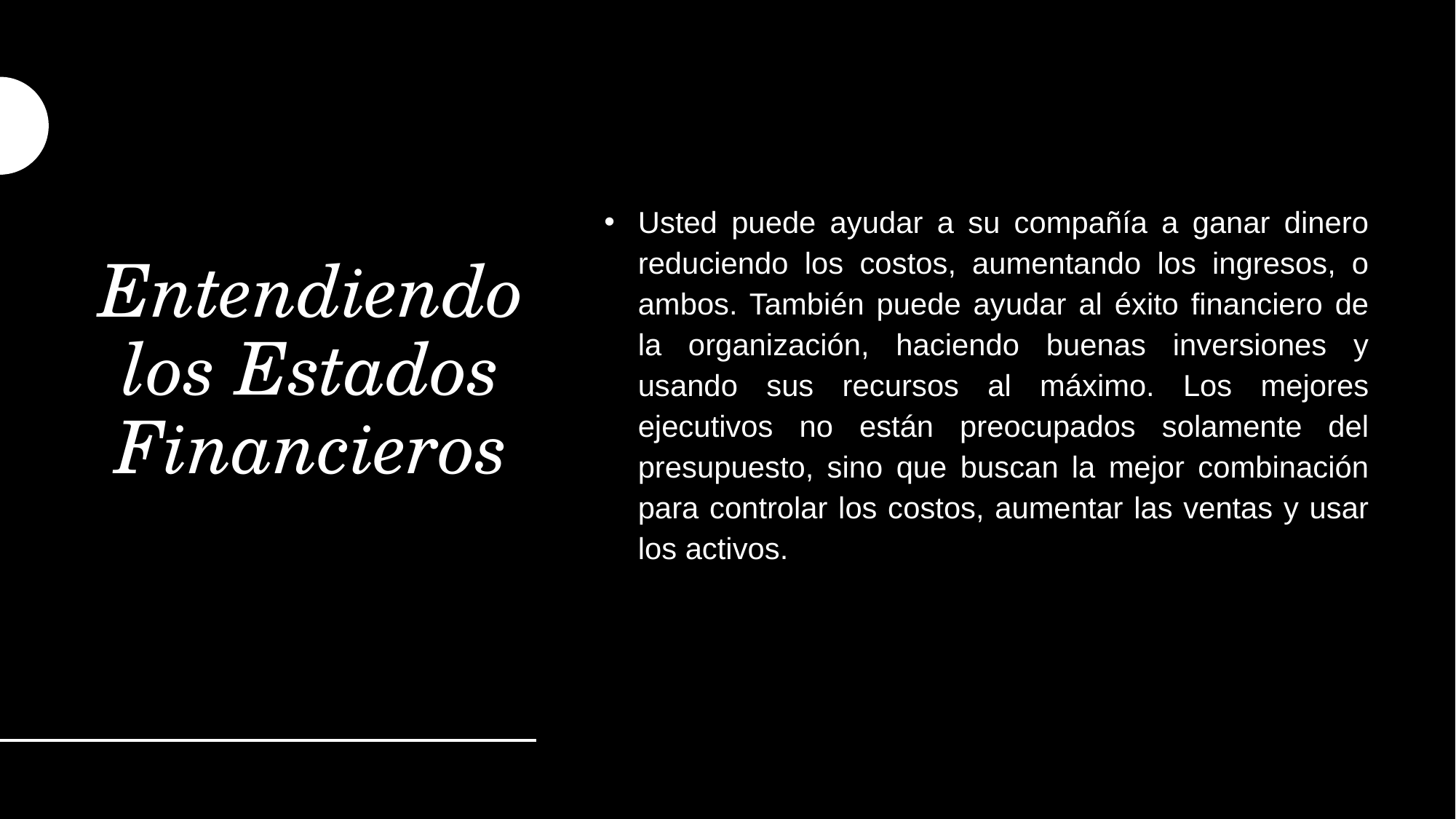

# Entendiendo los Estados Financieros
Usted puede ayudar a su compañía a ganar dinero reduciendo los costos, aumentando los ingresos, o ambos. También puede ayudar al éxito financiero de la organización, haciendo buenas inversiones y usando sus recursos al máximo. Los mejores ejecutivos no están preocupados solamente del presupuesto, sino que buscan la mejor combinación para controlar los costos, aumentar las ventas y usar los activos.